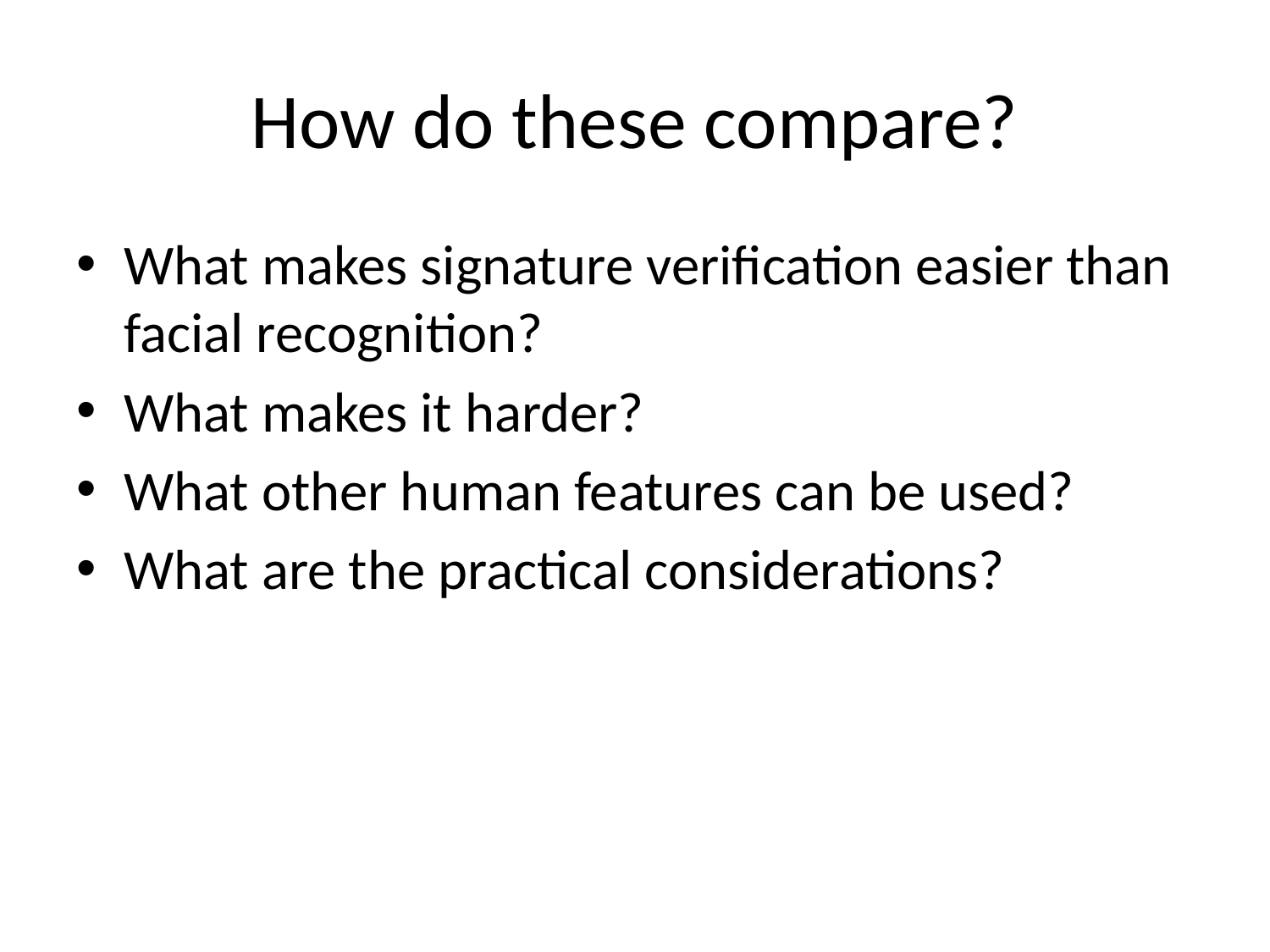

# How do these compare?
What makes signature verification easier than facial recognition?
What makes it harder?
What other human features can be used?
What are the practical considerations?